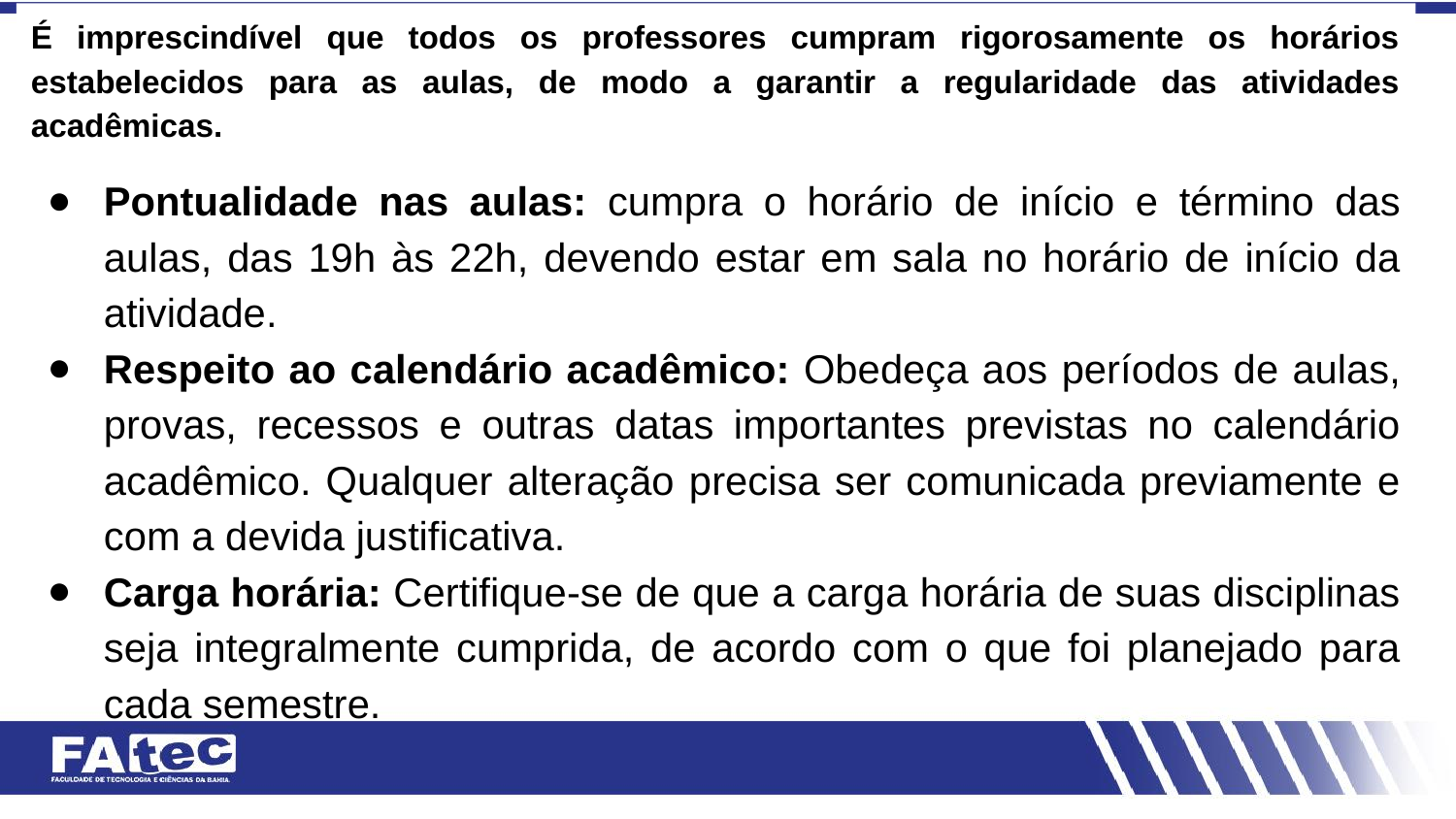

É imprescindível que todos os professores cumpram rigorosamente os horários estabelecidos para as aulas, de modo a garantir a regularidade das atividades acadêmicas.
Pontualidade nas aulas: cumpra o horário de início e término das aulas, das 19h às 22h, devendo estar em sala no horário de início da atividade.
Respeito ao calendário acadêmico: Obedeça aos períodos de aulas, provas, recessos e outras datas importantes previstas no calendário acadêmico. Qualquer alteração precisa ser comunicada previamente e com a devida justificativa.
Carga horária: Certifique-se de que a carga horária de suas disciplinas seja integralmente cumprida, de acordo com o que foi planejado para cada semestre.